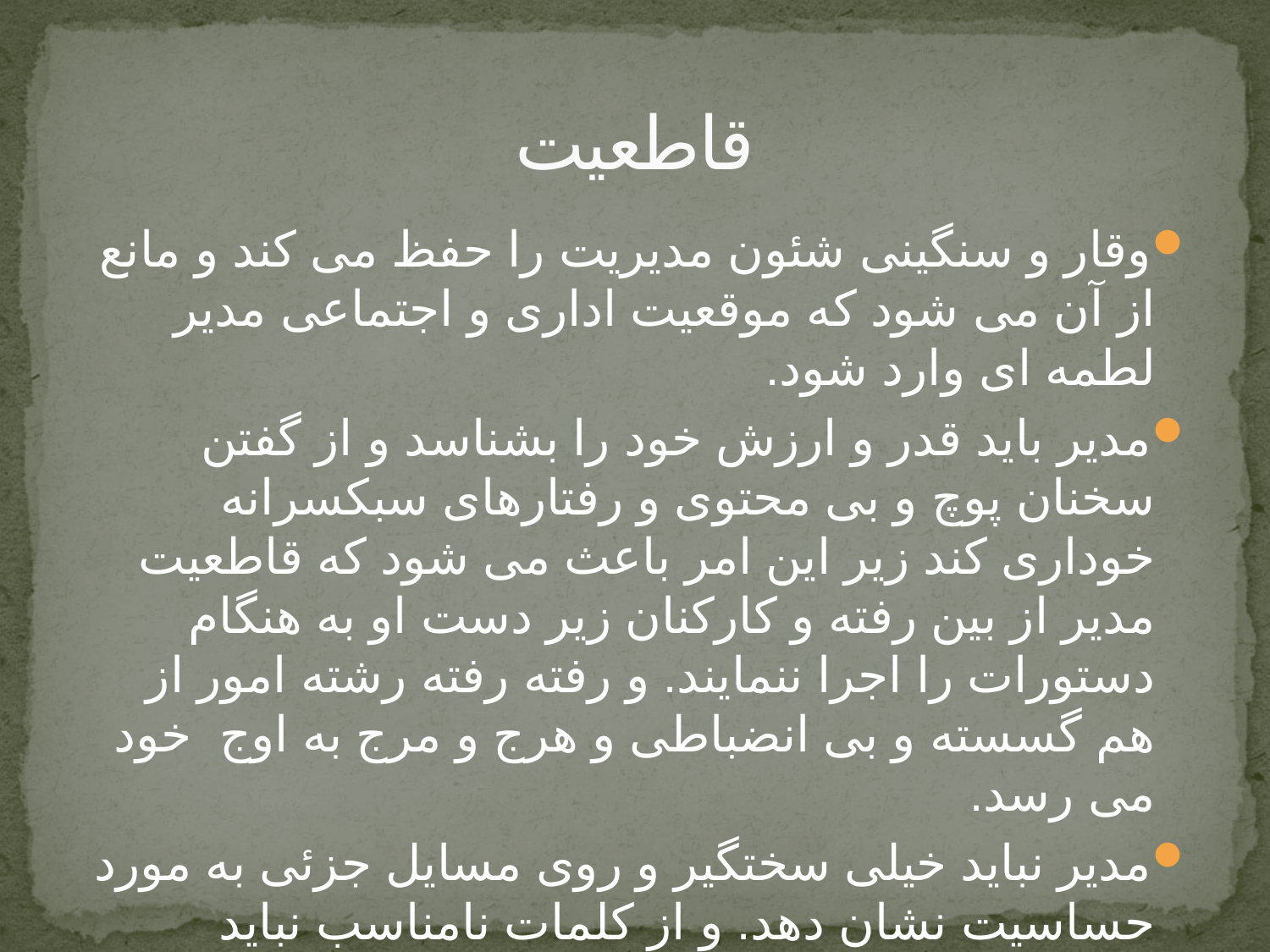

# قاطعیت
وقار و سنگینی شئون مدیریت را حفظ می کند و مانع از آن می شود که موقعیت اداری و اجتماعی مدیر لطمه ای وارد شود.
مدیر باید قدر و ارزش خود را بشناسد و از گفتن سخنان پوچ و بی محتوی و رفتارهای سبکسرانه خوداری کند زیر این امر باعث می شود که قاطعیت مدیر از بین رفته و کارکنان زیر دست او به هنگام دستورات را اجرا ننمایند. و رفته رفته رشته امور از هم گسسته و بی انضباطی و هرج و مرج به اوج  خود می رسد.
مدیر نباید خیلی سختگیر و روی مسایل جزئی به مورد حساسیت نشان دهد. و از کلمات نامناسب نباید استفاده کند.